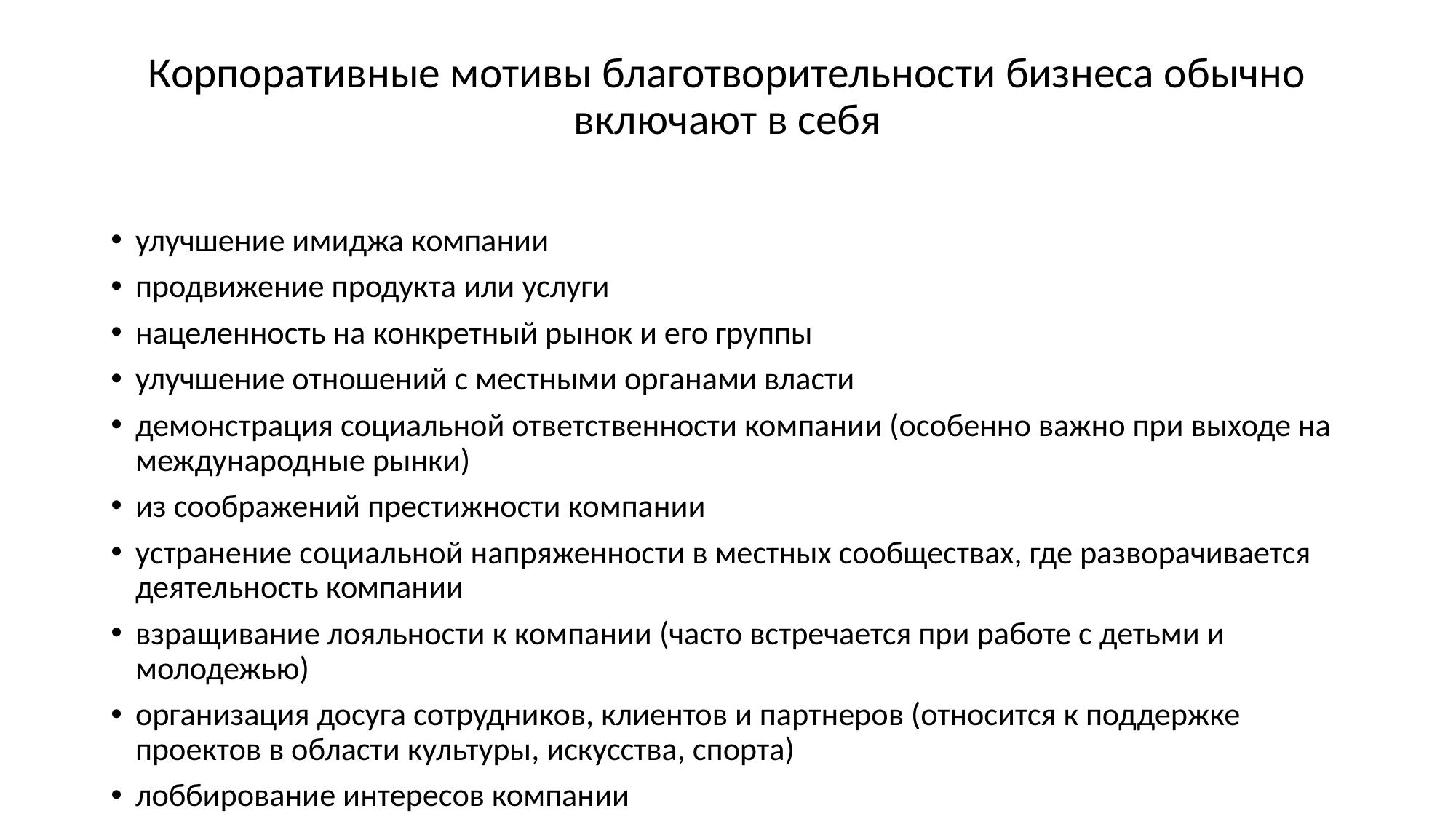

# Корпоративные мотивы благотворительности бизнеса обычно включают в себя
улучшение имиджа компании
продвижение продукта или услуги
нацеленность на конкретный рынок и его группы
улучшение отношений с местными органами власти
демонстрация социальной ответственности компании (особенно важно при выходе на международные рынки)
из соображений престижности компании
устранение социальной напряженности в местных сообществах, где разворачивается деятельность компании
взращивание лояльности к компании (часто встречается при работе с детьми и молодежью)
организация досуга сотрудников, клиентов и партнеров (относится к поддержке проектов в области культуры, искусства, спорта)
лоббирование интересов компании